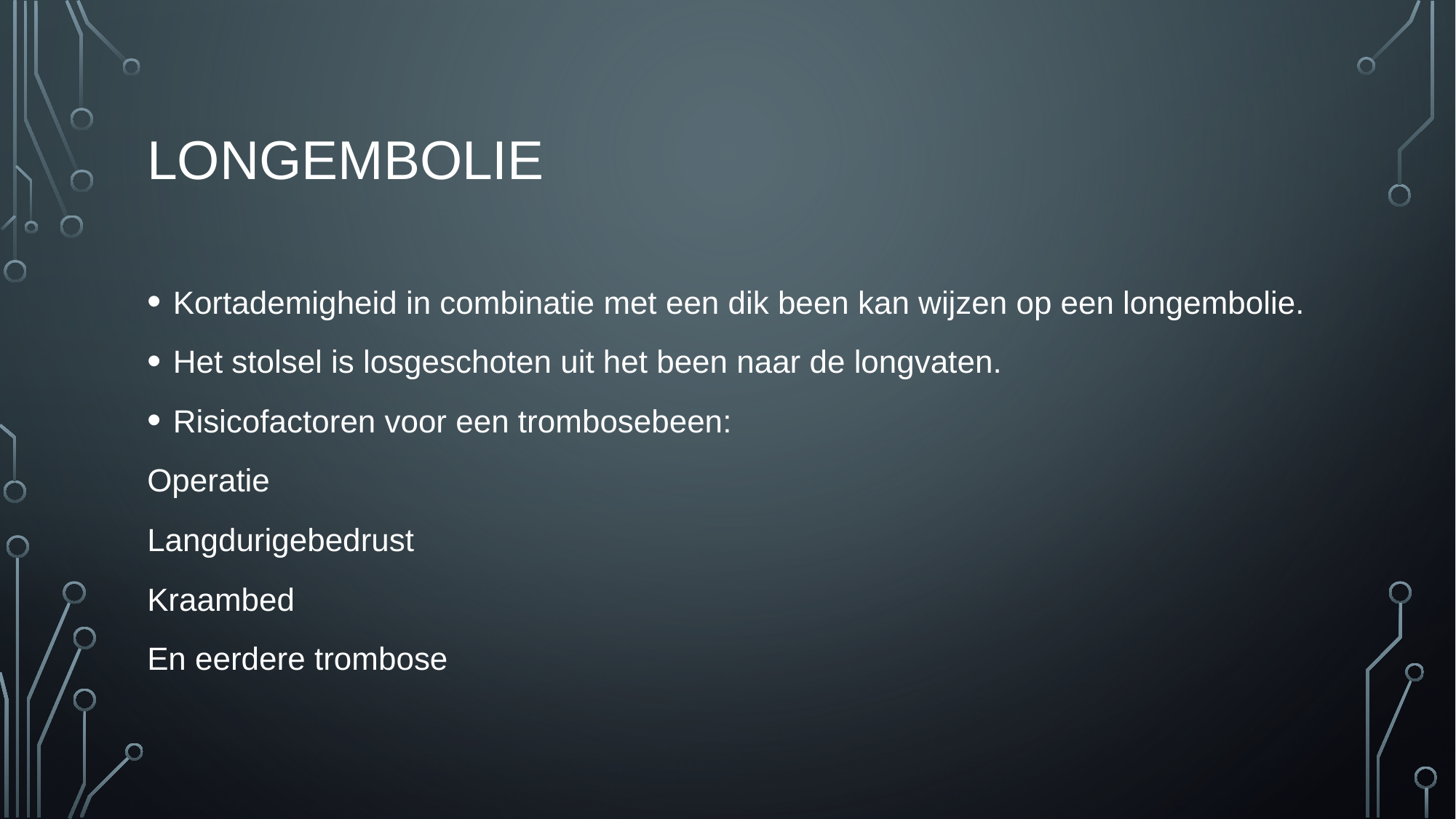

# Longembolie
Kortademigheid in combinatie met een dik been kan wijzen op een longembolie.
Het stolsel is losgeschoten uit het been naar de longvaten.
Risicofactoren voor een trombosebeen:
Operatie
Langdurigebedrust
Kraambed
En eerdere trombose